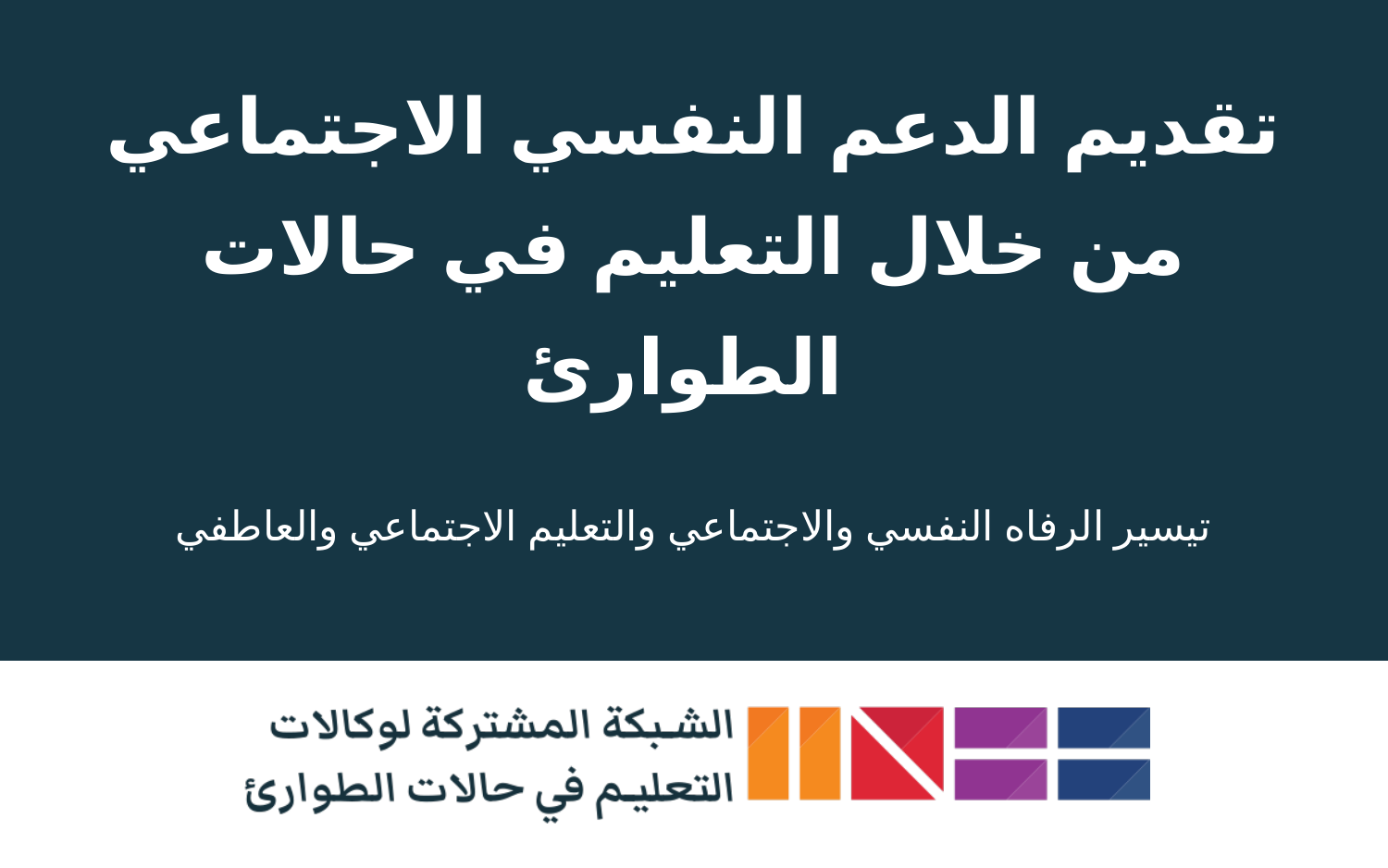

# تقديم الدعم النفسي الاجتماعي من خلال التعليم في حالات الطوارئ
تيسير الرفاه النفسي والاجتماعي والتعليم الاجتماعي والعاطفي